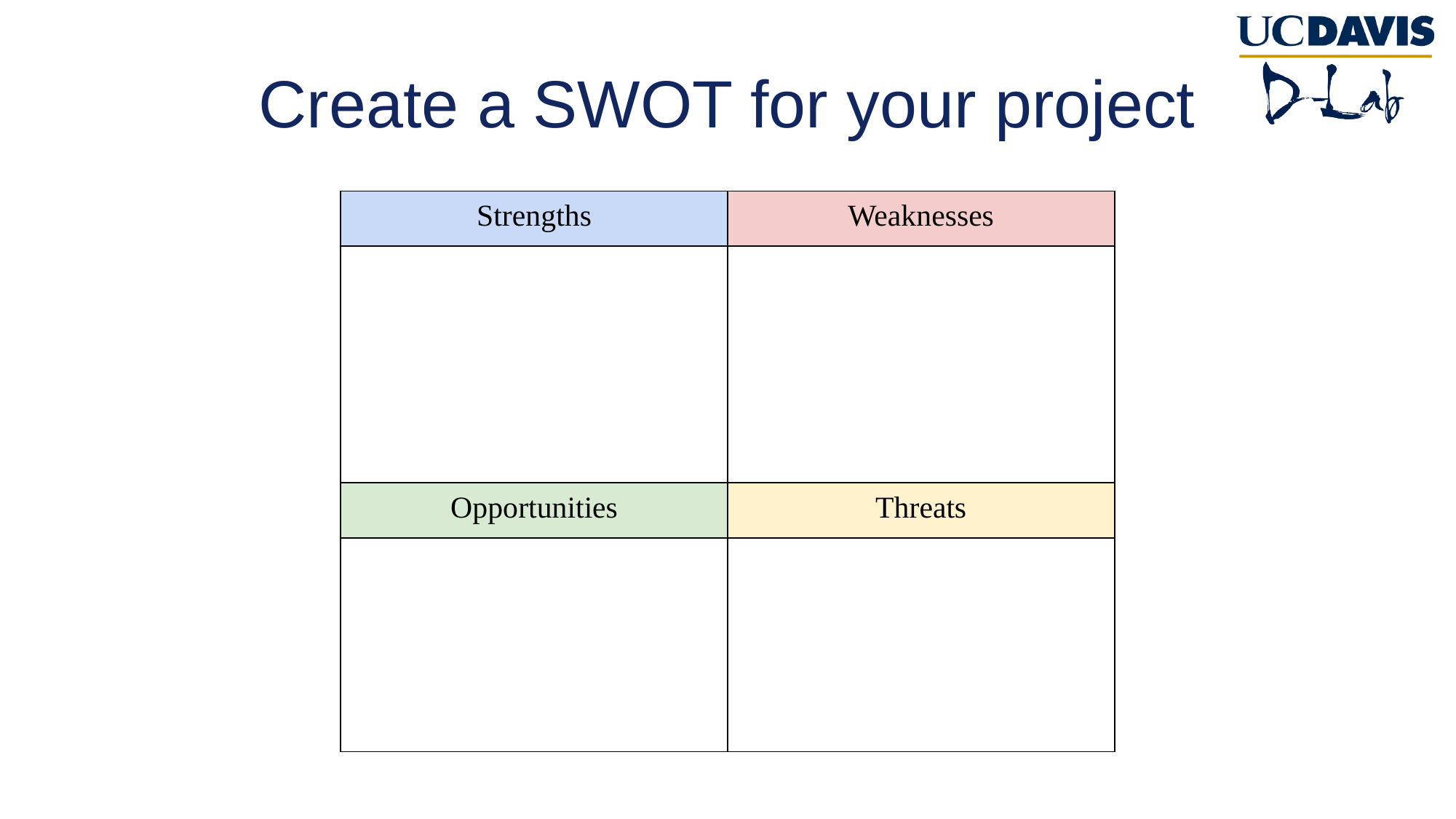

# Create a SWOT for your project
| Strengths | Weaknesses |
| --- | --- |
|  |  |
| Opportunities | Threats |
|  |  |